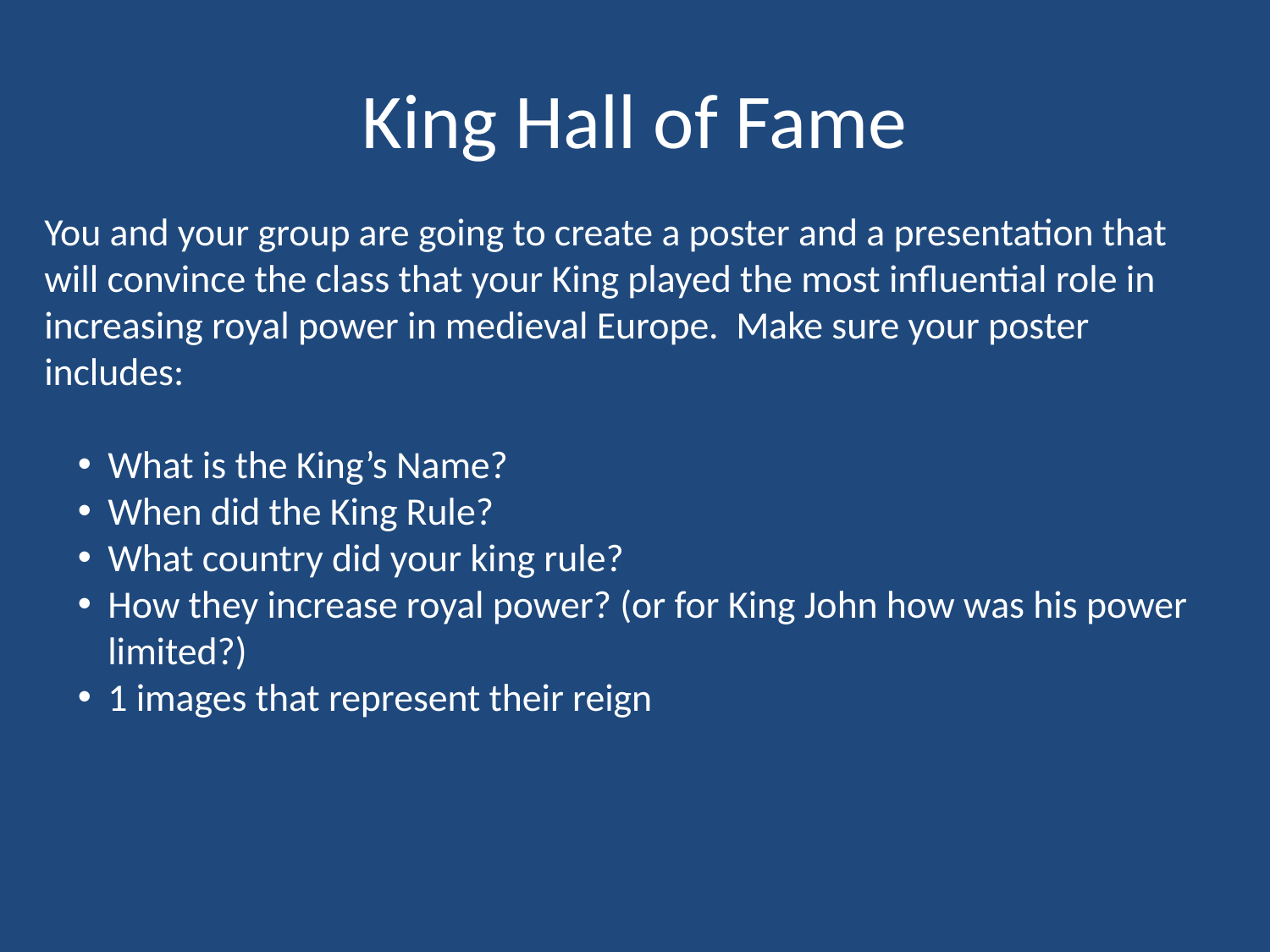

# King Hall of Fame
You and your group are going to create a poster and a presentation that will convince the class that your King played the most influential role in increasing royal power in medieval Europe.  Make sure your poster includes:

What is the King’s Name?
When did the King Rule?
What country did your king rule?
How they increase royal power? (or for King John how was his power limited?)
1 images that represent their reign